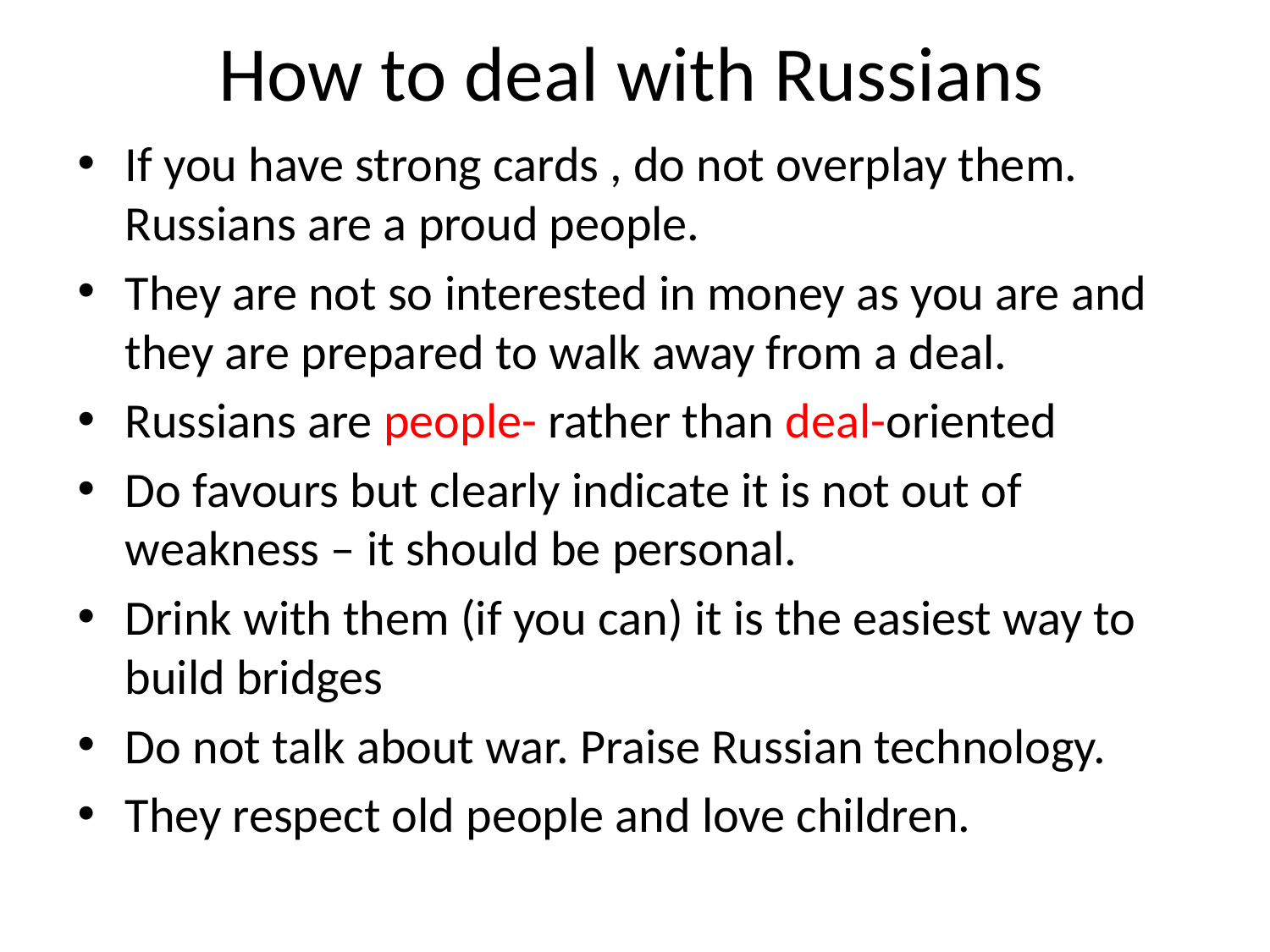

# How to deal with Russians
If you have strong cards , do not overplay them. Russians are a proud people.
They are not so interested in money as you are and they are prepared to walk away from a deal.
Russians are people- rather than deal-oriented
Do favours but clearly indicate it is not out of weakness – it should be personal.
Drink with them (if you can) it is the easiest way to build bridges
Do not talk about war. Praise Russian technology.
They respect old people and love children.